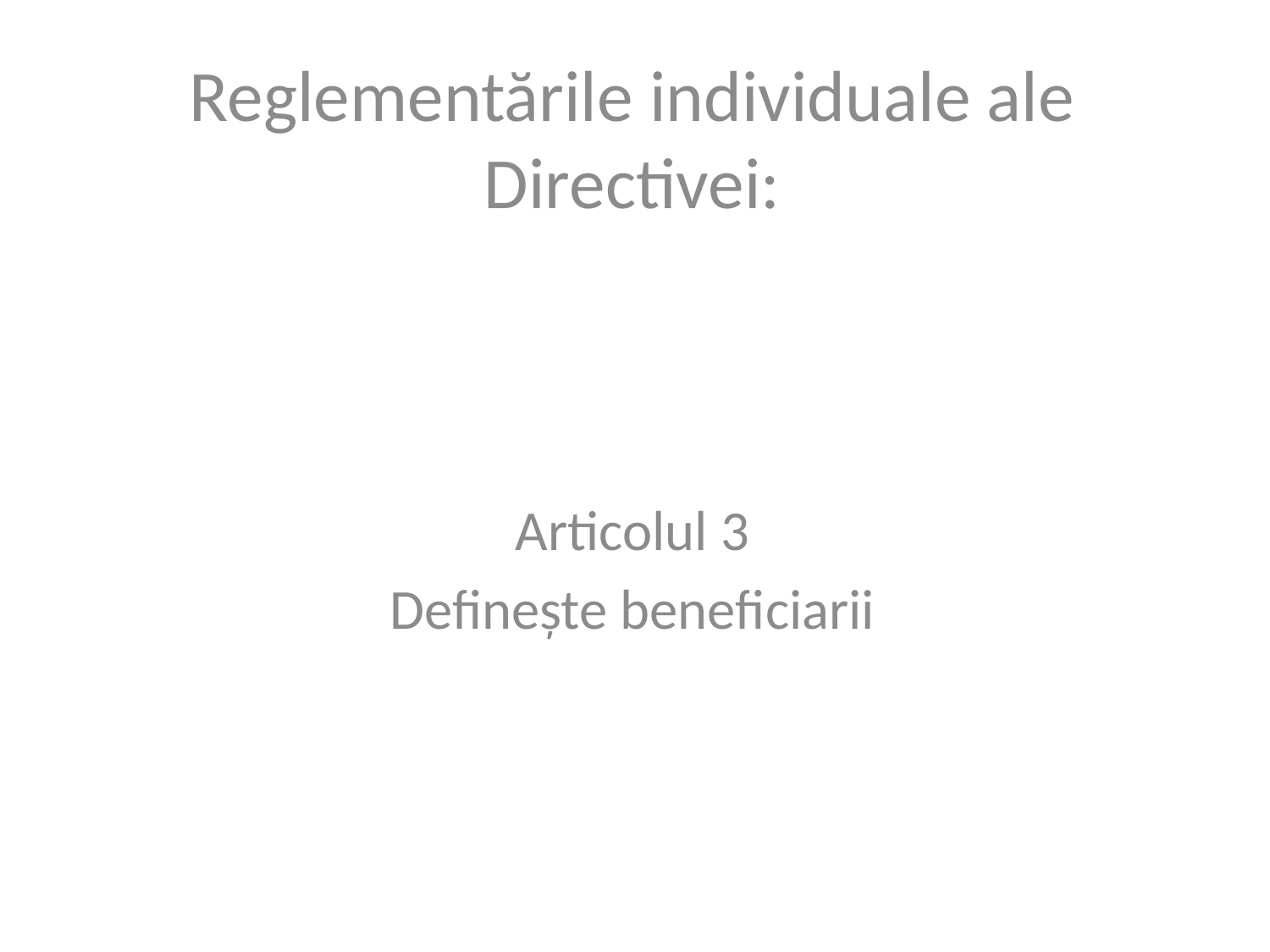

Reglementările individuale ale Directivei:

Articolul 3
Definește beneficiarii